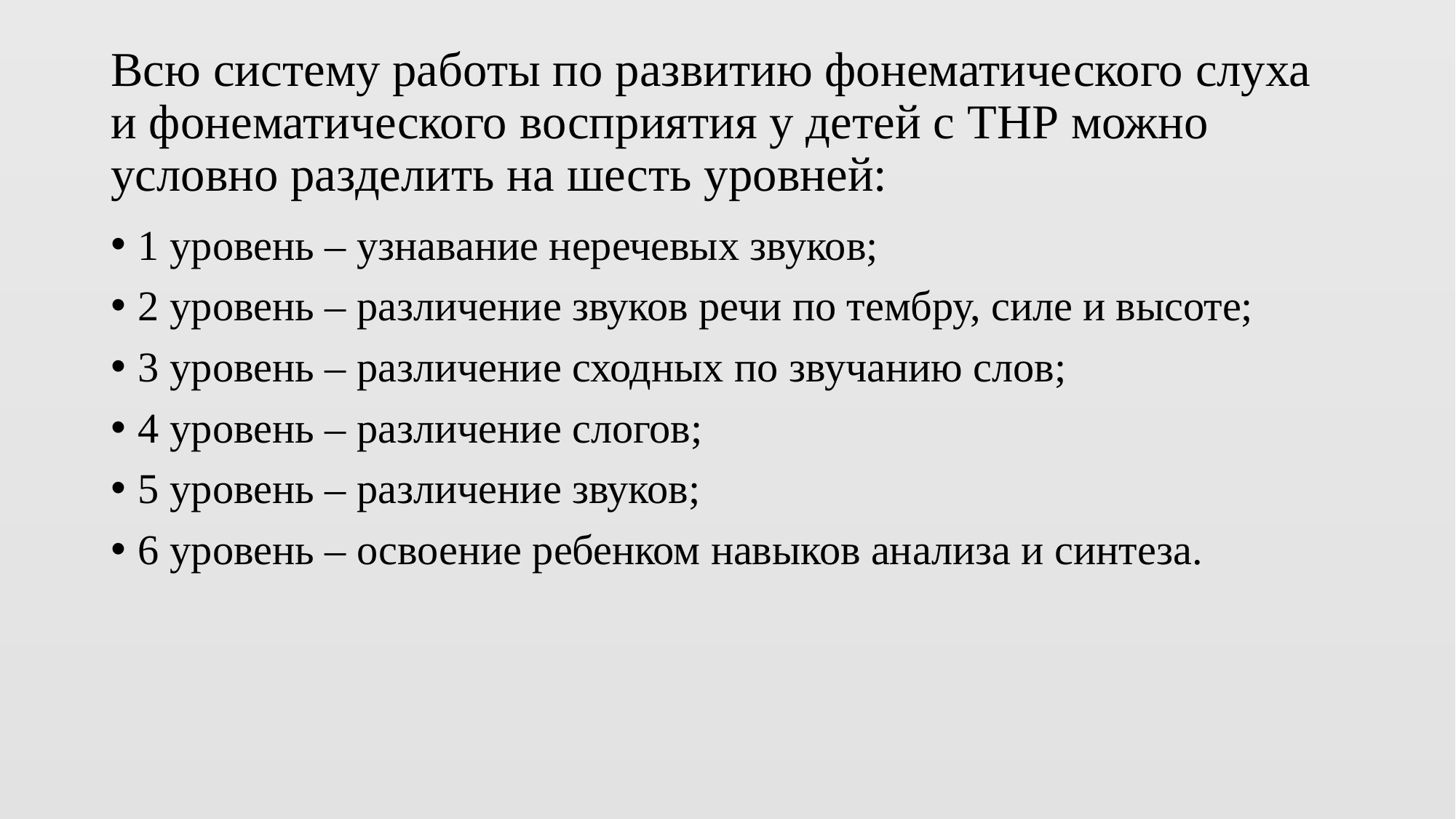

# Всю систему работы по развитию фонематического слуха и фонематического восприятия у детей с ТНР можно условно разделить на шесть уровней:
1 уровень – узнавание неречевых звуков;
2 уровень – различение звуков речи по тембру, силе и высоте;
3 уровень – различение сходных по звучанию слов;
4 уровень – различение слогов;
5 уровень – различение звуков;
6 уровень – освоение ребенком навыков анализа и синтеза.